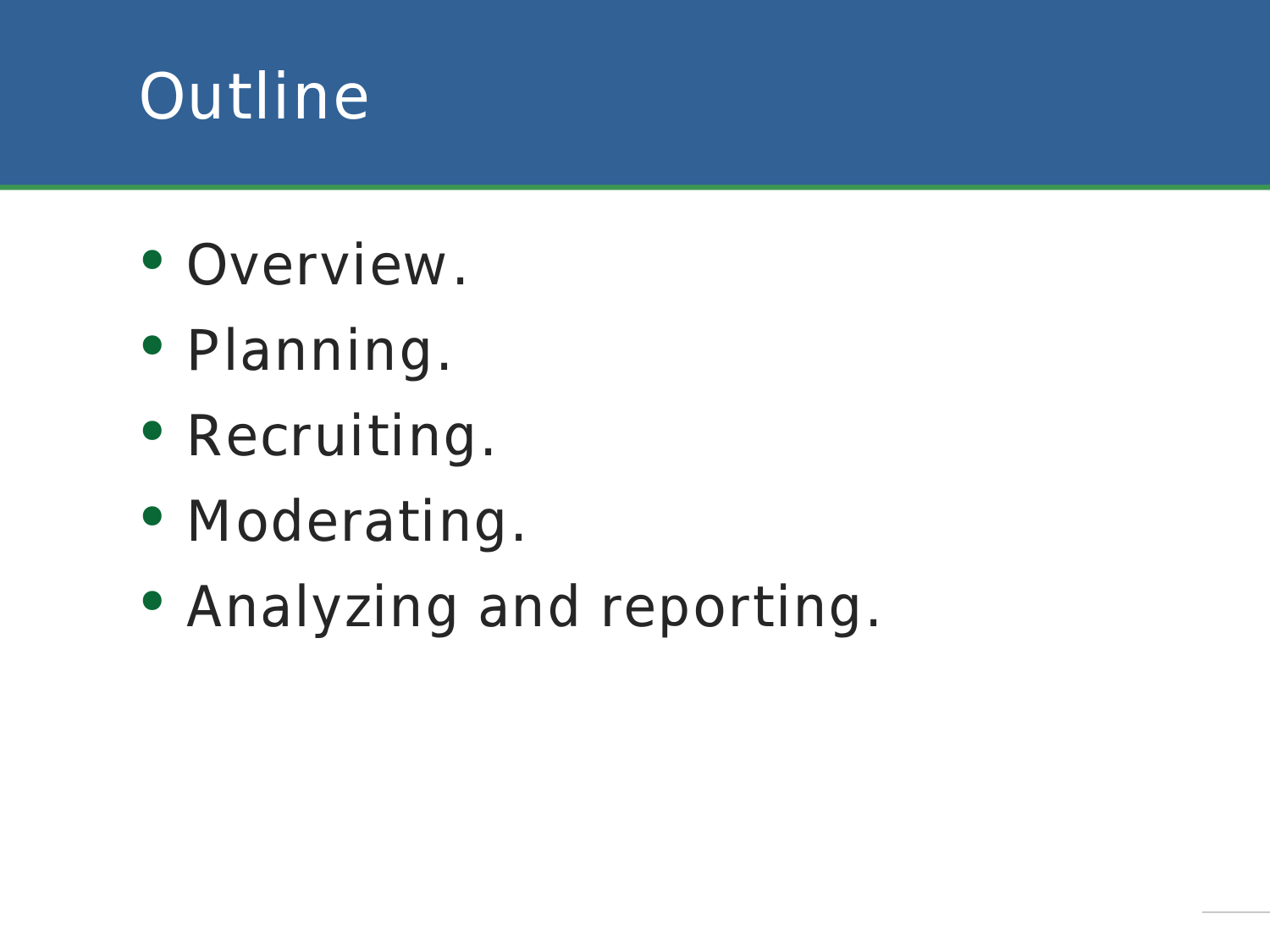

# Outline
Overview.
Planning.
Recruiting.
Moderating.
Analyzing and reporting.
2